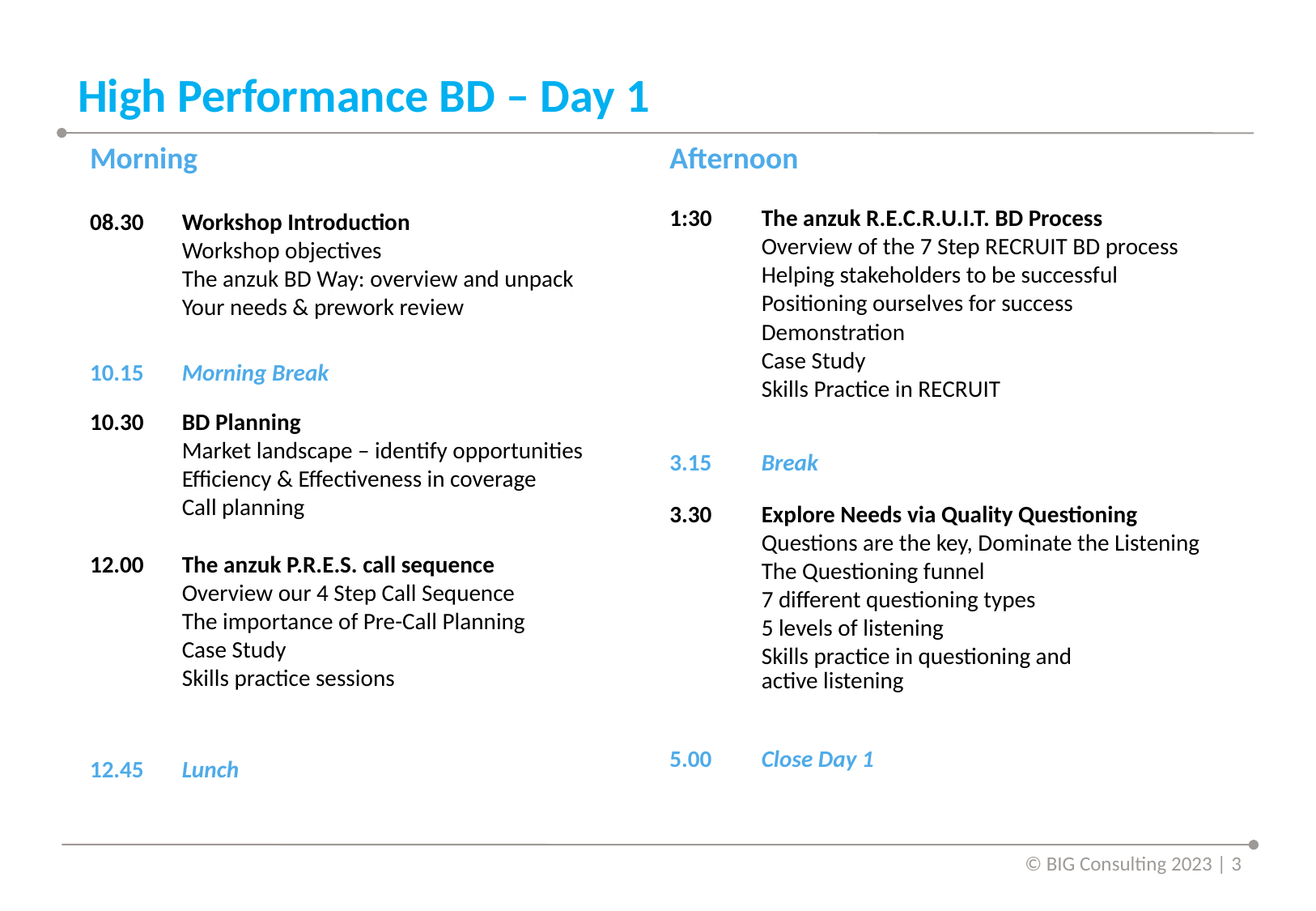

# High Performance BD – Day 1
| Morning |  |  |
| --- | --- | --- |
| 08.30 | Workshop Introduction Workshop objectives The anzuk BD Way: overview and unpack Your needs & prework review |  |
| 10.15 | Morning Break |  |
| 10.30 | BD Planning Market landscape – identify opportunities Efficiency & Effectiveness in coverage Call planning |  |
| 12.00 | The anzuk P.R.E.S. call sequence Overview our 4 Step Call Sequence The importance of Pre-Call Planning Case Study Skills practice sessions |  |
| 12.45 | Lunch |  |
| Afternoon |  |
| --- | --- |
| 1:30 | The anzuk R.E.C.R.U.I.T. BD Process Overview of the 7 Step RECRUIT BD process Helping stakeholders to be successful Positioning ourselves for success Demonstration Case Study Skills Practice in RECRUIT |
| 3.15 | Break |
| 3.30 | Explore Needs via Quality Questioning Questions are the key, Dominate the Listening The Questioning funnel 7 different questioning types 5 levels of listening Skills practice in questioning and active listening |
| 5.00 | Close Day 1 |